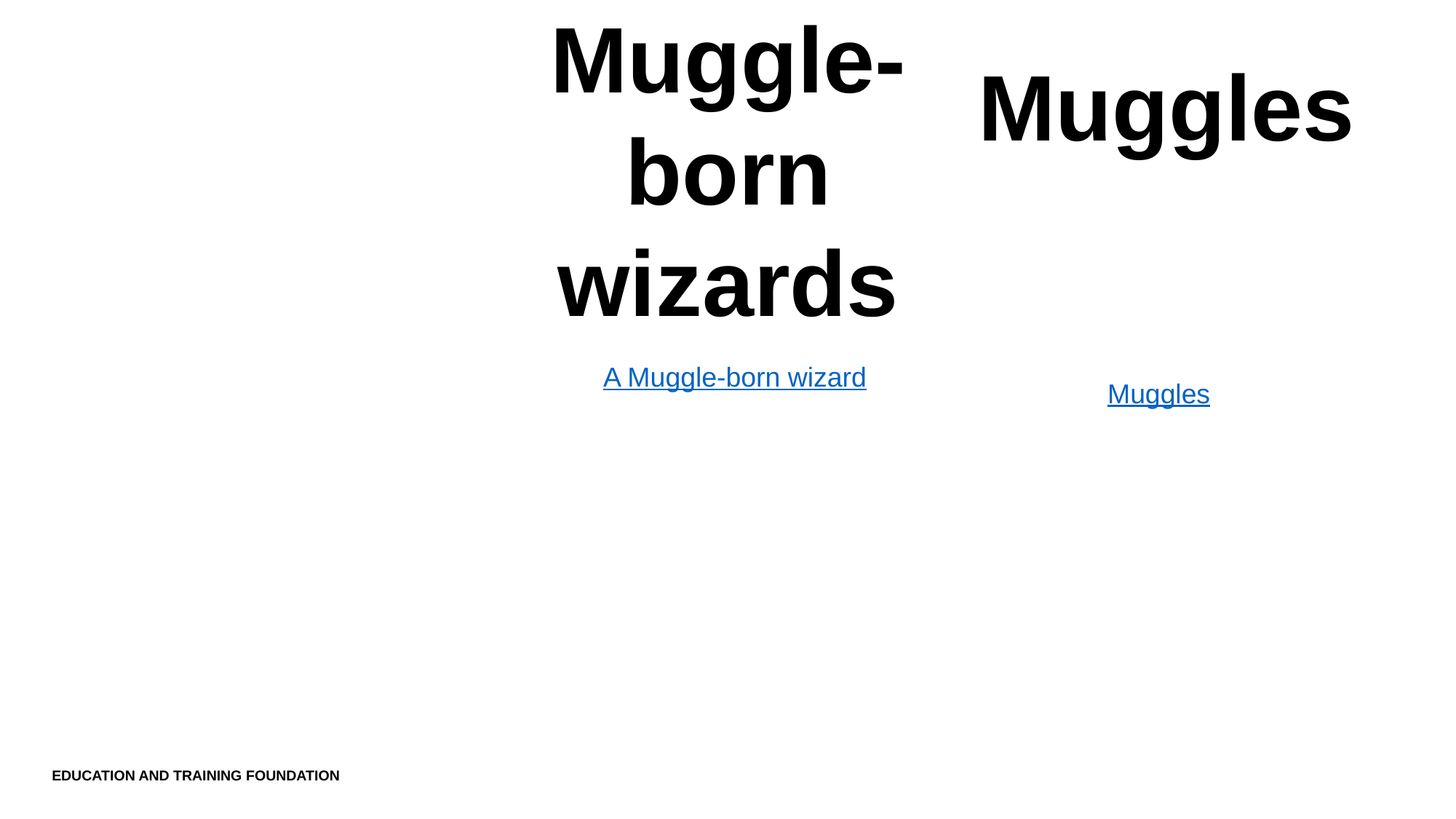

Muggle-
born wizards
# Muggles
A Muggle-born wizard
Muggles
EDUCATION AND TRAINING FOUNDATION